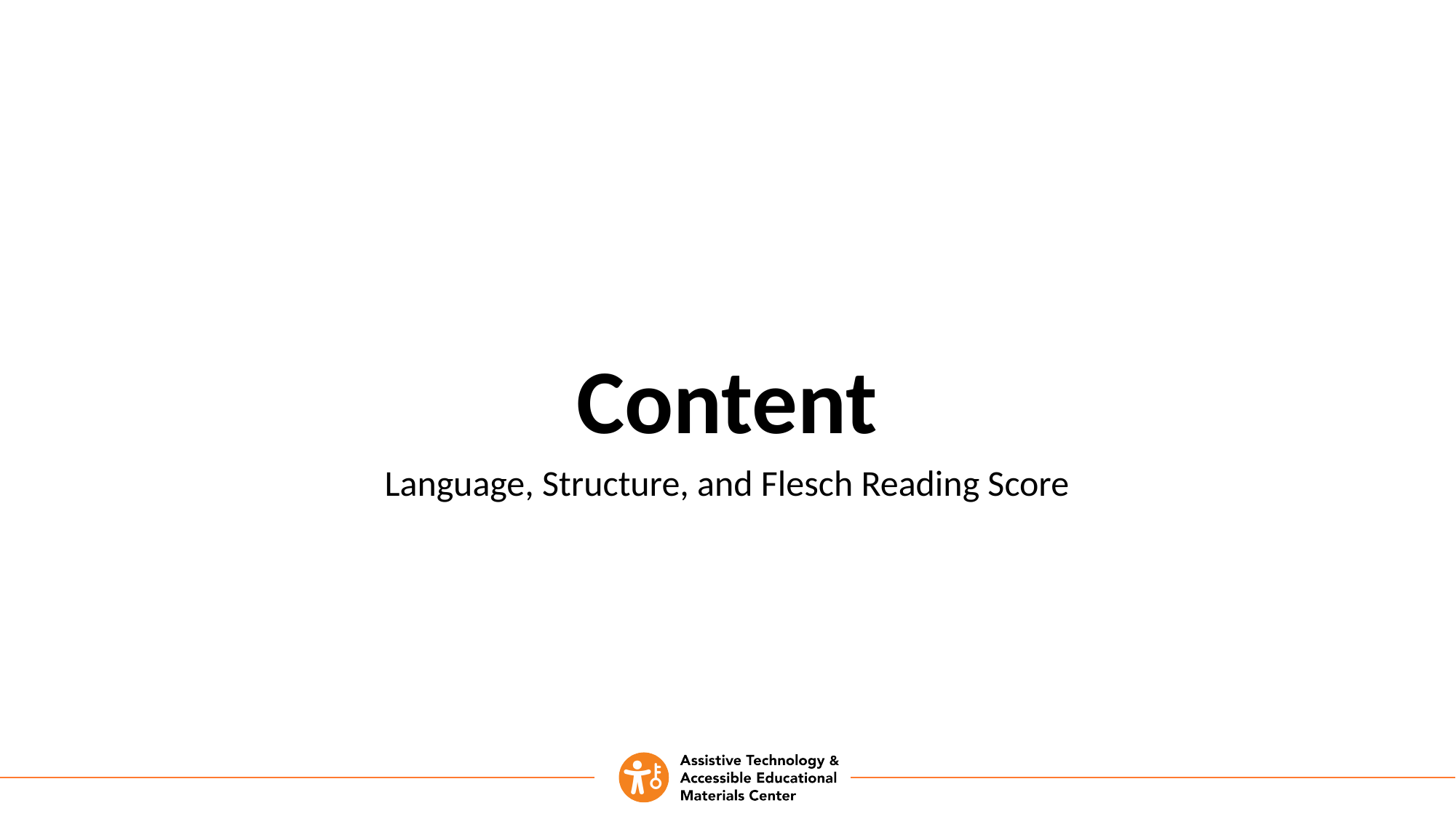

# Content
Language, Structure, and Flesch Reading Score